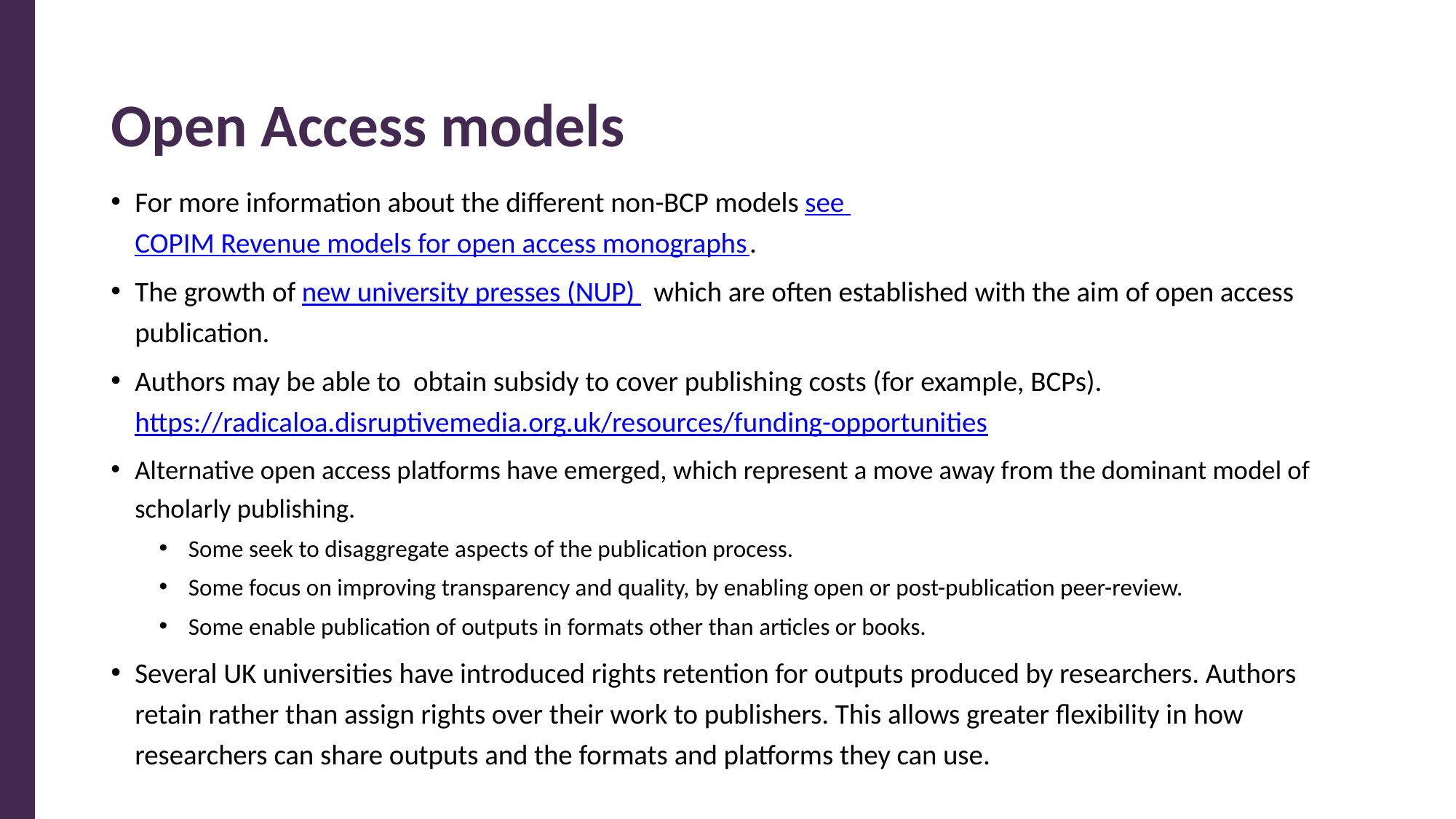

# Open Access models
For more information about the different non-BCP models see COPIM Revenue models for open access monographs .
The growth of new university presses (NUP)   which are often established with the aim of open access publication.
Authors may be able to  obtain subsidy to cover publishing costs (for example, BCPs).    https://radicaloa.disruptivemedia.org.uk/resources/funding-opportunities
Alternative open access platforms have emerged, which represent a move away from the dominant model of scholarly publishing.
 Some seek to disaggregate aspects of the publication process.
 Some focus on improving transparency and quality, by enabling open or post-publication peer-review.
 Some enable publication of outputs in formats other than articles or books.
Several UK universities have introduced rights retention for outputs produced by researchers. Authors retain rather than assign rights over their work to publishers. This allows greater flexibility in how researchers can share outputs and the formats and platforms they can use.